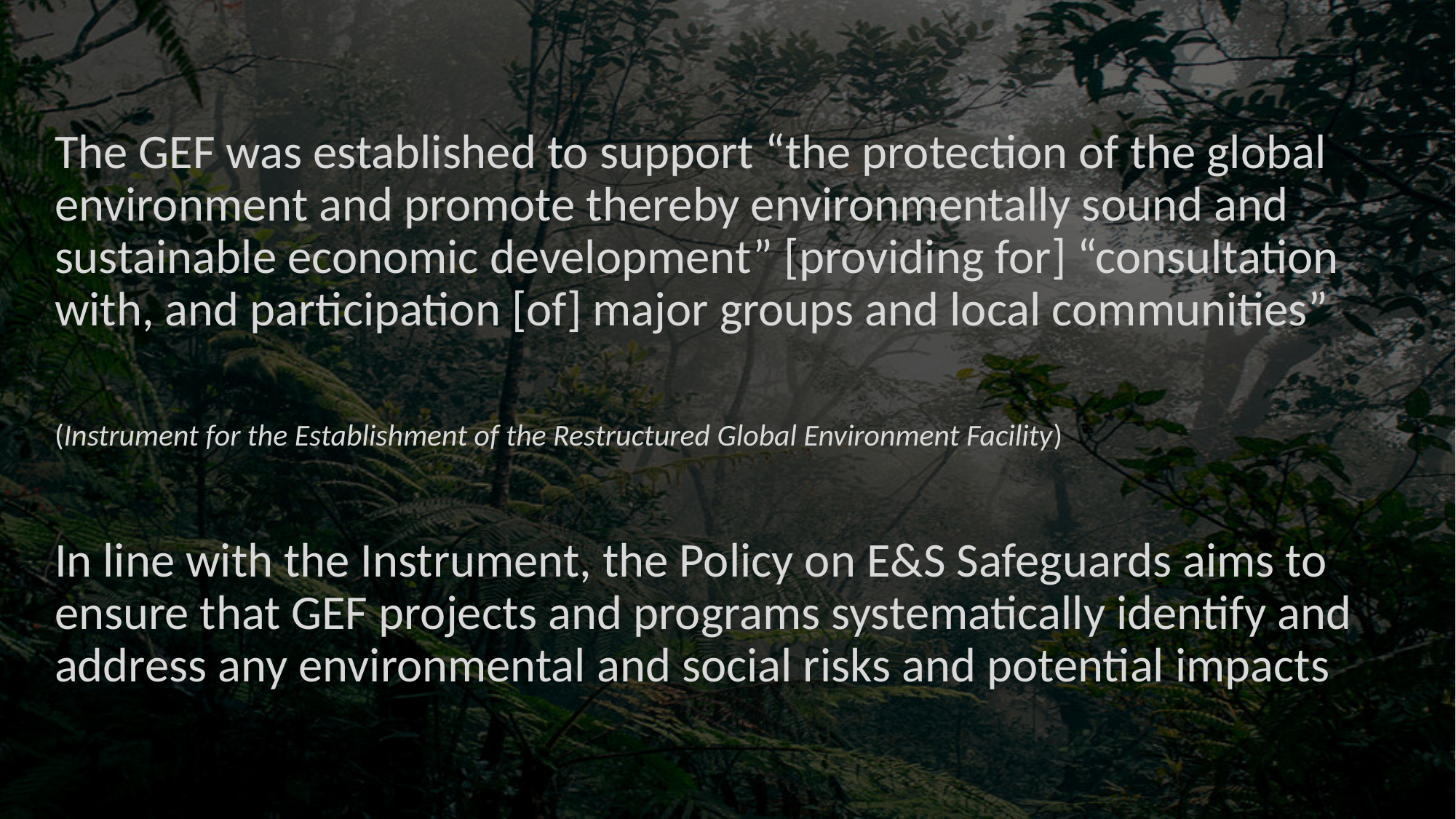

The GEF was established to support “the protection of the global environment and promote thereby environmentally sound and sustainable economic development” [providing for] “consultation with, and participation [of] major groups and local communities”

(Instrument for the Establishment of the Restructured Global Environment Facility)

In line with the Instrument, the Policy on E&S Safeguards aims to ensure that GEF projects and programs systematically identify and address any environmental and social risks and potential impacts